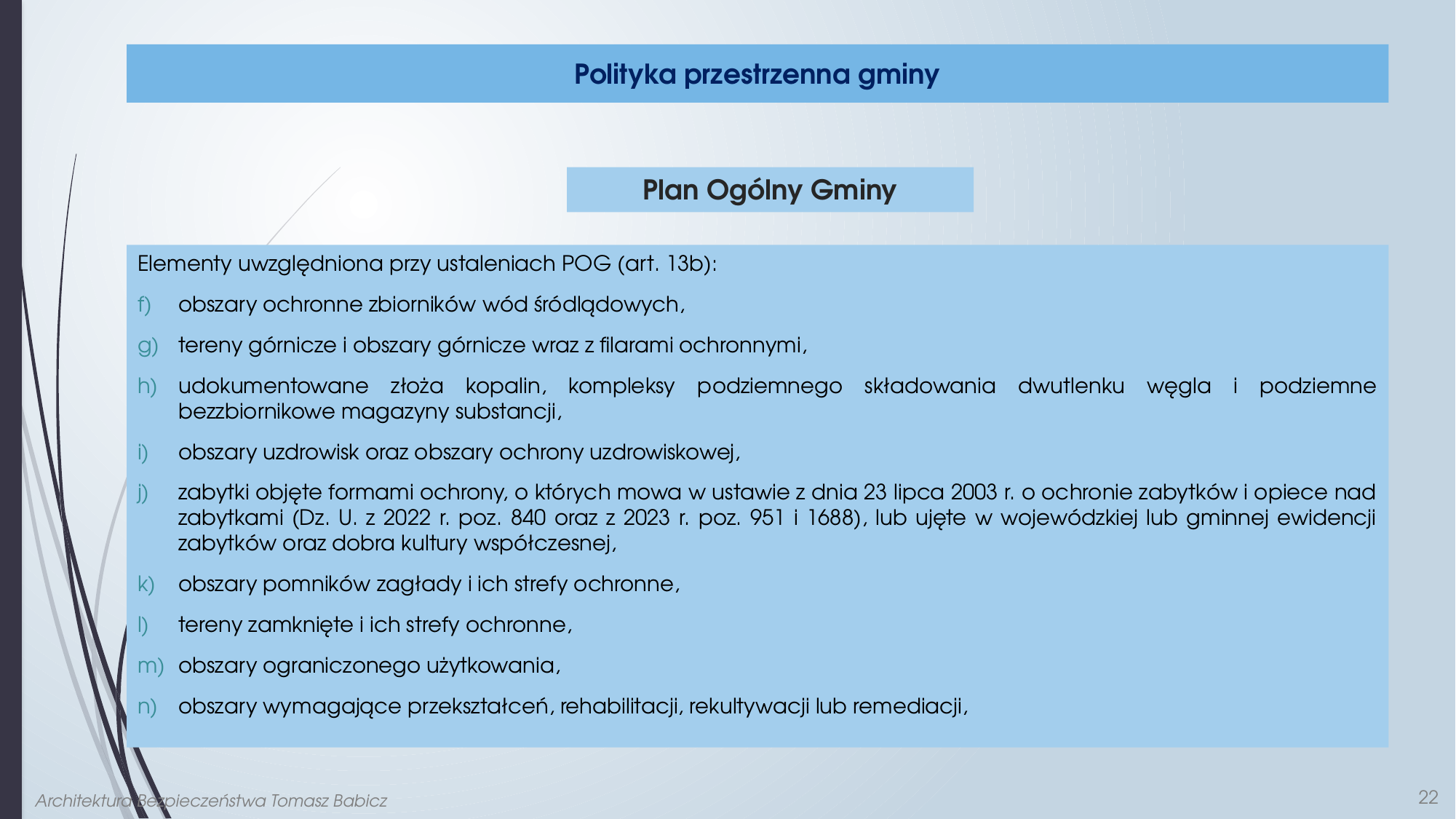

Polityka przestrzenna gminy
Plan Ogólny Gminy
Elementy uwzględniona przy ustaleniach POG (art. 13b):
obszary ochronne zbiorników wód śródlądowych,
tereny górnicze i obszary górnicze wraz z filarami ochronnymi,
udokumentowane złoża kopalin, kompleksy podziemnego składowania dwutlenku węgla i podziemne bezzbiornikowe magazyny substancji,
obszary uzdrowisk oraz obszary ochrony uzdrowiskowej,
zabytki objęte formami ochrony, o których mowa w ustawie z dnia 23 lipca 2003 r. o ochronie zabytków i opiece nad zabytkami (Dz. U. z 2022 r. poz. 840 oraz z 2023 r. poz. 951 i 1688), lub ujęte w wojewódzkiej lub gminnej ewidencji zabytków oraz dobra kultury współczesnej,
obszary pomników zagłady i ich strefy ochronne,
tereny zamknięte i ich strefy ochronne,
obszary ograniczonego użytkowania,
obszary wymagające przekształceń, rehabilitacji, rekultywacji lub remediacji,